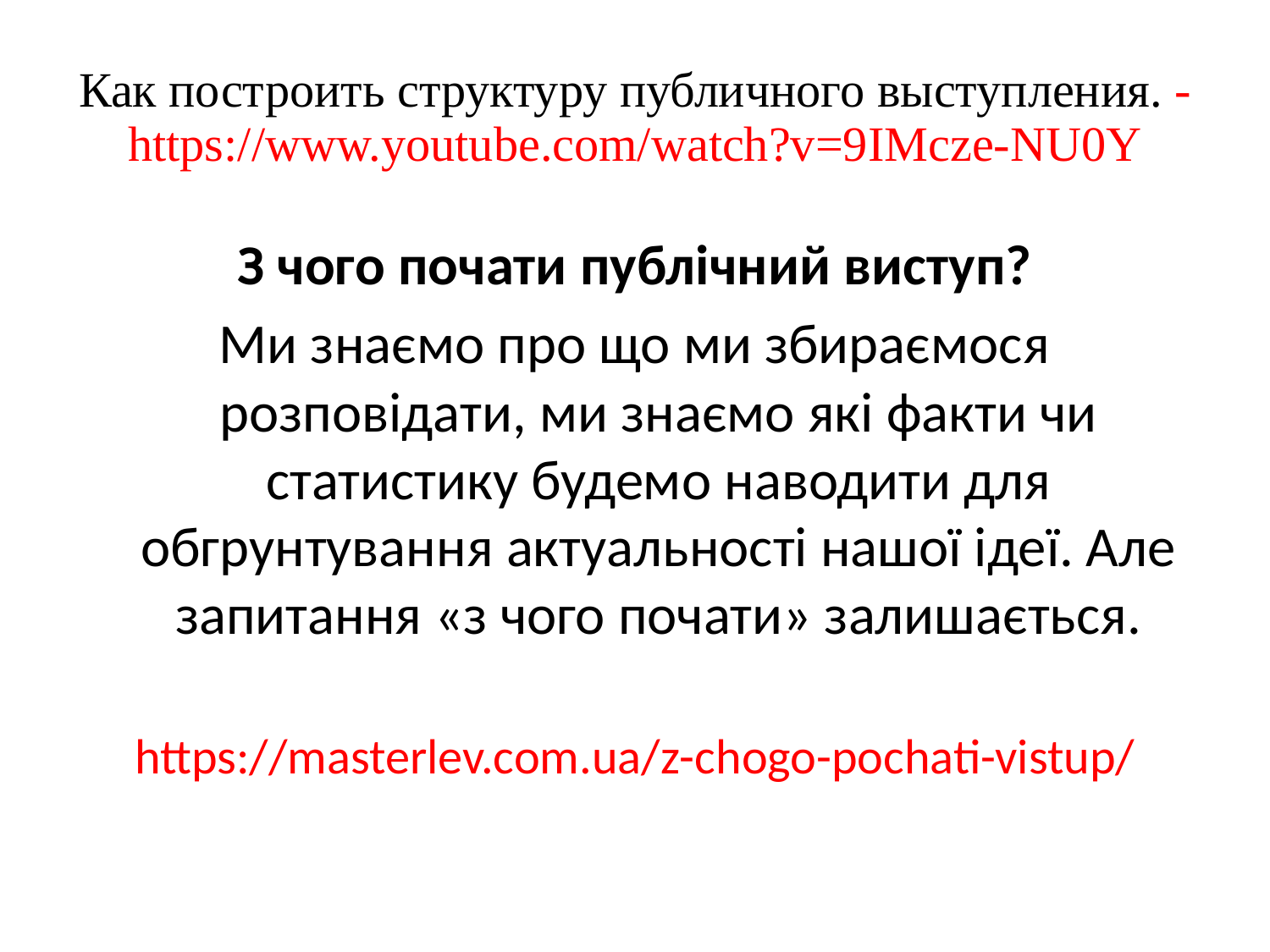

# Как построить структуру публичного выступления. - https://www.youtube.com/watch?v=9IMcze-NU0Y
З чого почати публічний виступ?
Ми знаємо про що ми збираємося розповідати, ми знаємо які факти чи статистику будемо наводити для обгрунтування актуальності нашої ідеї. Але запитання «з чого почати» залишається.

https://masterlev.com.ua/z-chogo-pochati-vistup/